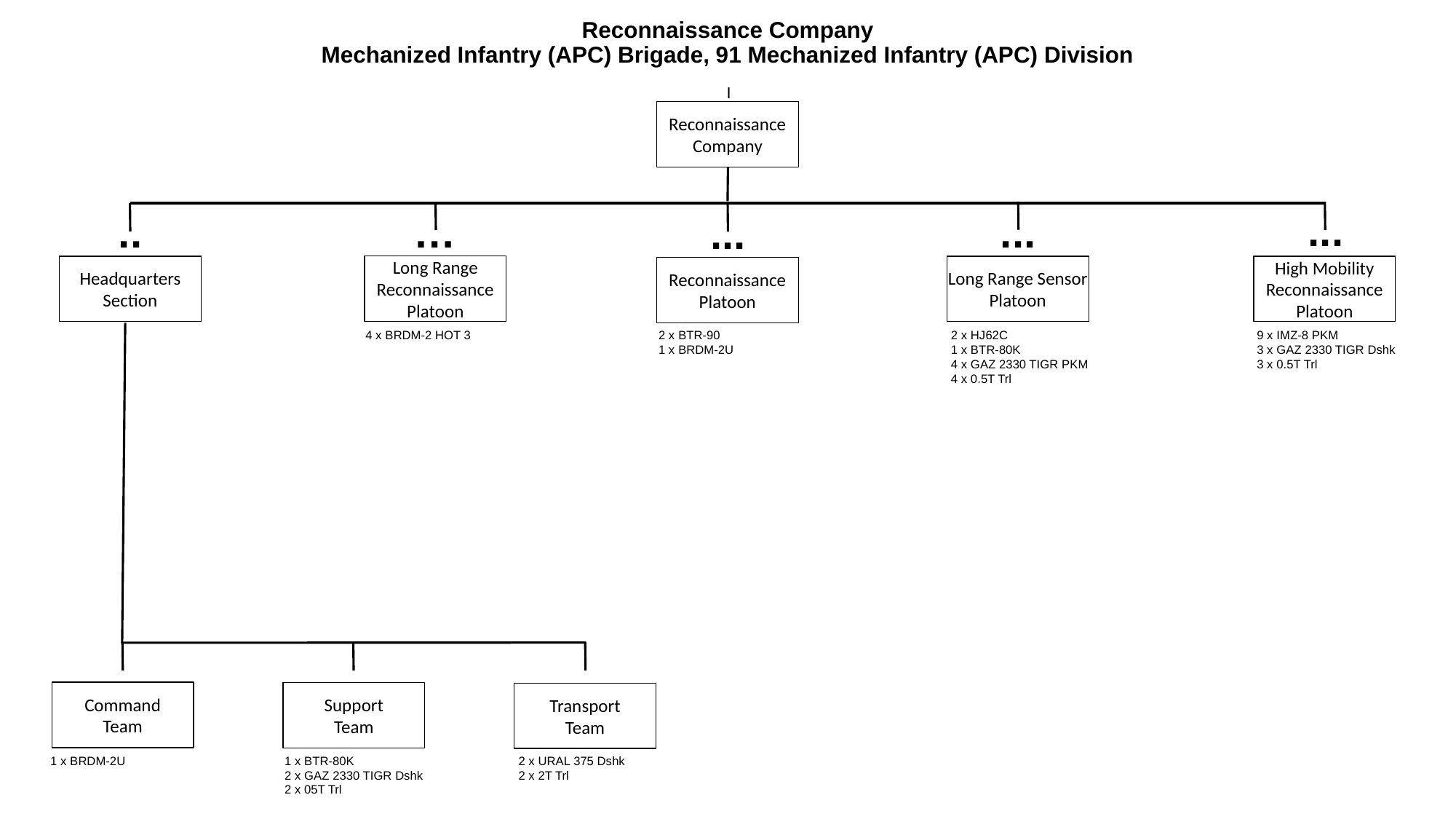

# Reconnaissance Company Mechanized Infantry (APC) Brigade, 91 Mechanized Infantry (APC) Division
I
Reconnaissance Company
...
..
…
...
...
Long Range Reconnaissance Platoon
Headquarters
Section
Long Range Sensor Platoon
High Mobility Reconnaissance Platoon
Reconnaissance Platoon
2 x BTR-90
1 x BRDM-2U
4 x BRDM-2 HOT 3
2 x HJ62C
1 x BTR-80K
4 x GAZ 2330 TIGR PKM
4 x 0.5T Trl
9 x IMZ-8 PKM
3 x GAZ 2330 TIGR Dshk
3 x 0.5T Trl
Command
Team
Support
Team
Transport
Team
1 x BRDM-2U
1 x BTR-80K
2 x GAZ 2330 TIGR Dshk
2 x 05T Trl
2 x URAL 375 Dshk
2 x 2T Trl